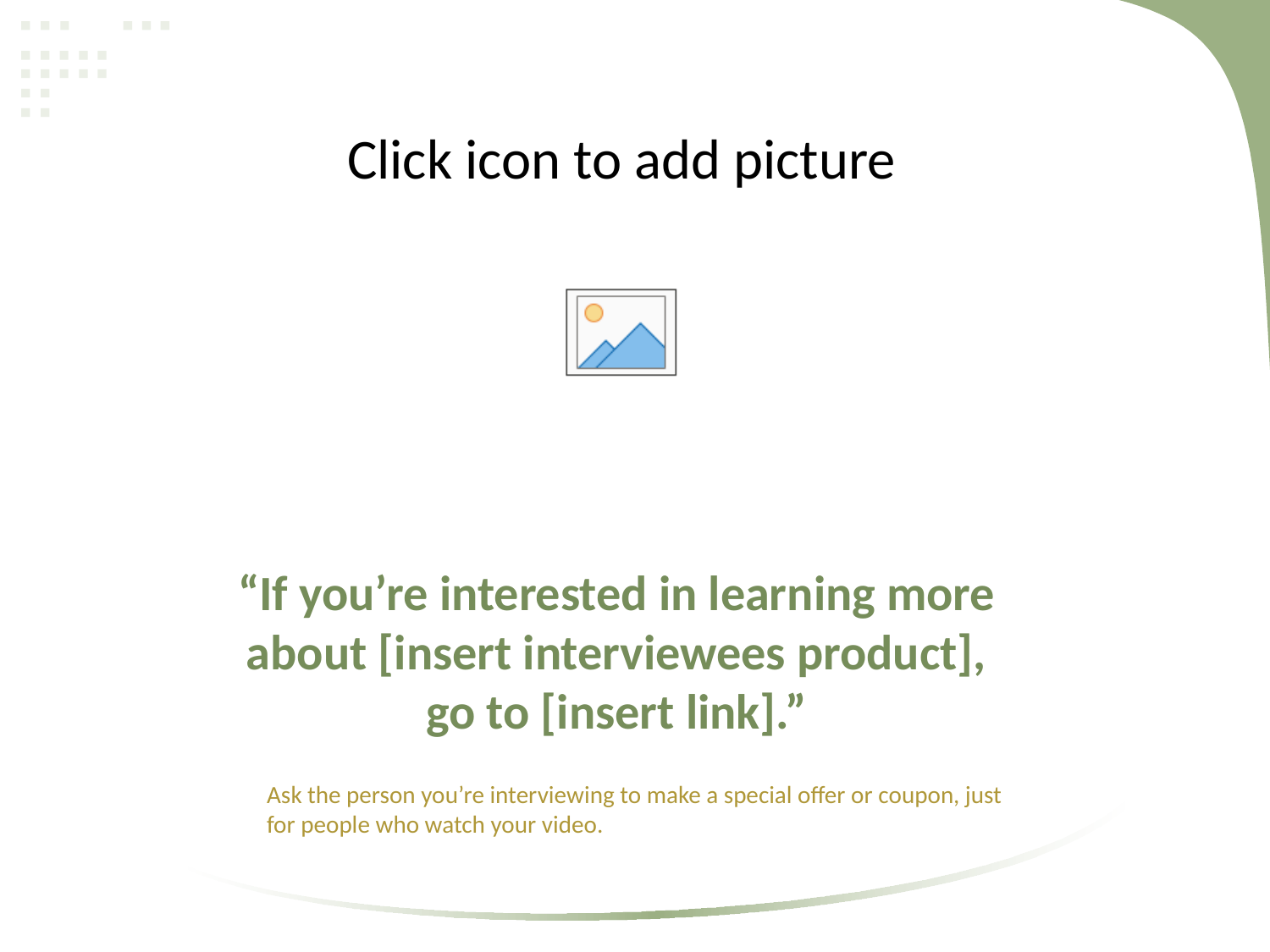

# “If you’re interested in learning more about [insert interviewees product], go to [insert link].”
Ask the person you’re interviewing to make a special offer or coupon, just for people who watch your video.